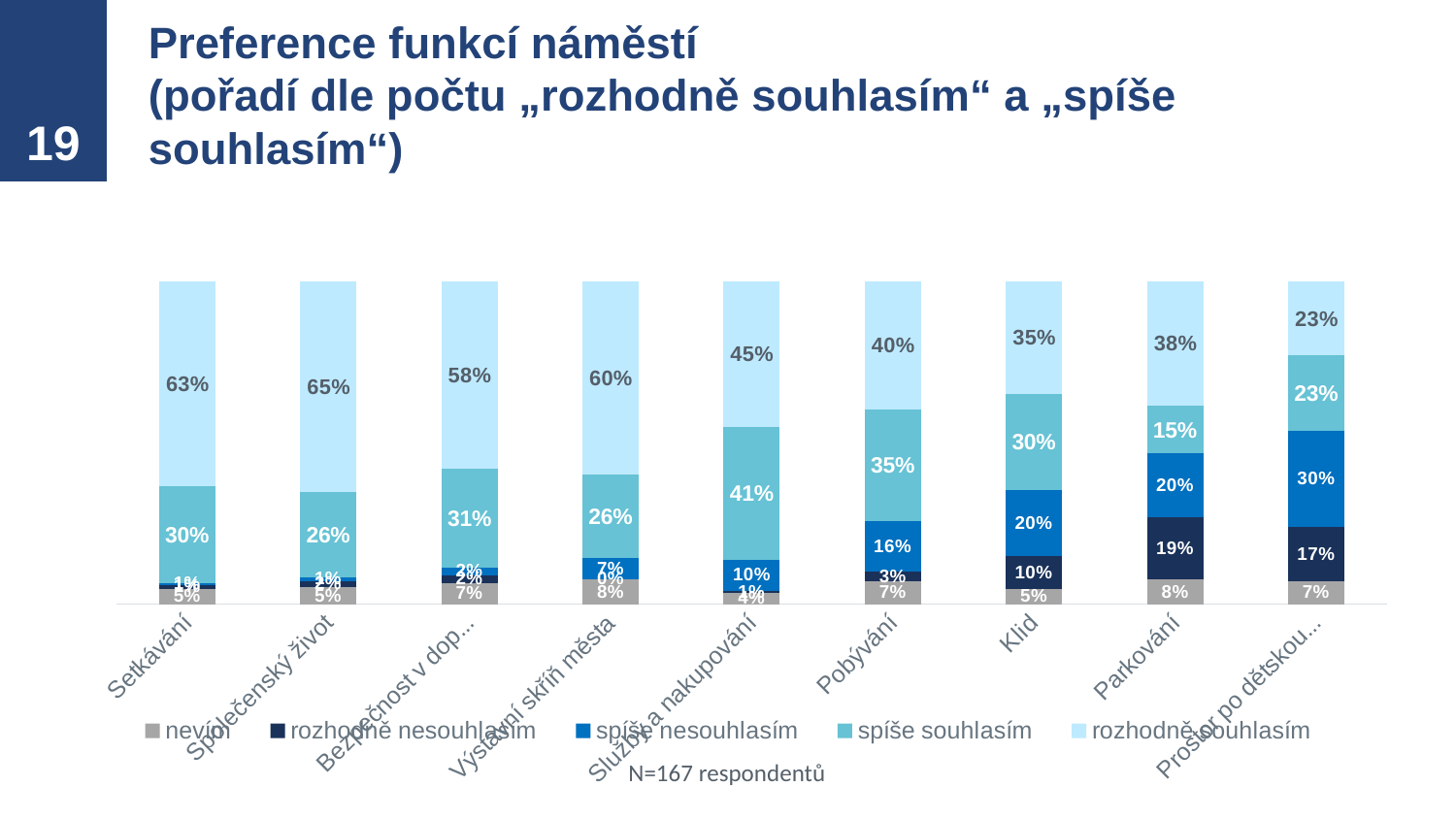

19
# Preference funkcí náměstí (pořadí dle počtu „rozhodně souhlasím“ a „spíše souhlasím“)

### Chart

| Category | nevím | rozhodně nesouhlasím | spíše nesouhlasím | spíše souhlasím | rozhodně souhlasím |
|---|---|---|---|---|---|
| Setkávání | 0.04790419161676647 | 0.011976047904191617 | 0.005988023952095809 | 0.2994011976047904 | 0.6347305389221557 |
| Společenský život | 0.05389221556886228 | 0.017964071856287425 | 0.011976047904191617 | 0.2634730538922156 | 0.6526946107784432 |
| Bezpečnost v dopravě | 0.0658682634730539 | 0.023952095808383235 | 0.023952095808383235 | 0.30538922155688625 | 0.5808383233532934 |
| Výstavní skříň města | 0.07784431137724551 | 0.0 | 0.0658682634730539 | 0.25748502994011974 | 0.5988023952095808 |
| Služby a nakupování | 0.03592814371257485 | 0.005988023952095809 | 0.09580838323353294 | 0.41317365269461076 | 0.4491017964071856 |
| Pobývání | 0.0718562874251497 | 0.029940119760479042 | 0.15568862275449102 | 0.3473053892215569 | 0.39520958083832336 |
| Klid | 0.04790419161676647 | 0.10179640718562874 | 0.20359281437125748 | 0.2994011976047904 | 0.3473053892215569 |
| Parkování | 0.07784431137724551 | 0.19161676646706588 | 0.19760479041916168 | 0.1497005988023952 | 0.38323353293413176 |
| Prostor po dětskou hru | 0.0718562874251497 | 0.16766467065868262 | 0.2994011976047904 | 0.23353293413173654 | 0.2275449101796407 |
N=167 respondentů